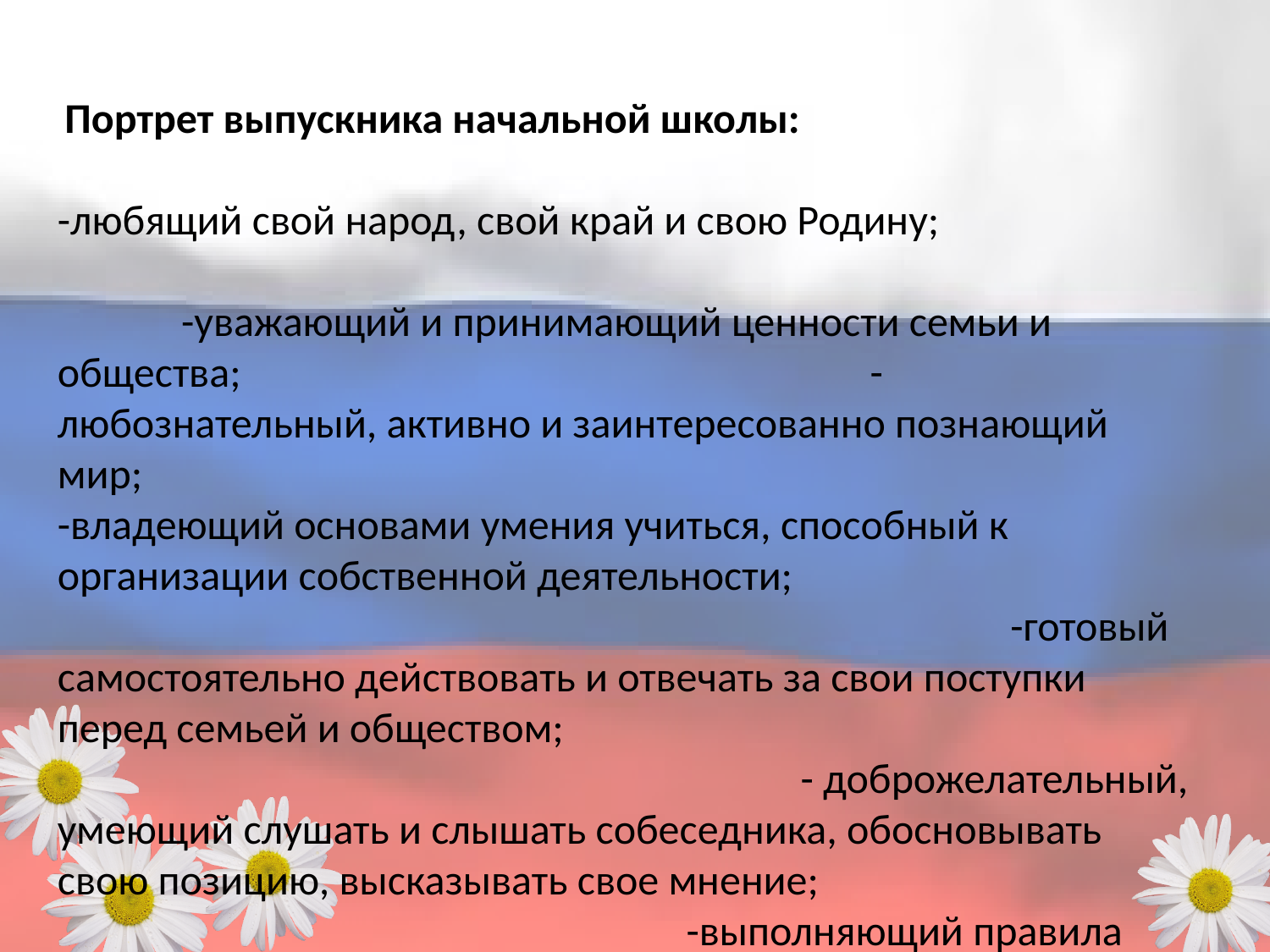

Портрет выпускника начальной школы:

-любящий свой народ, свой край и свою Родину;                                                                                                                                                                -уважающий и принимающий ценности семьи и общества;                                                                  -любознательный, активно и заинтересованно познающий мир;
-владеющий основами умения учиться, способный к организации собственной деятельности;                                                                                                                                              -готовый самостоятельно действовать и отвечать за свои поступки перед семьей и обществом;                                                                                                                                                 - доброжелательный, умеющий слушать и слышать собеседника, обосновывать свою позицию, высказывать свое мнение;                                                                                                          -выполняющий правила здорового и безопасного для себя       и окружающих образа жизни.